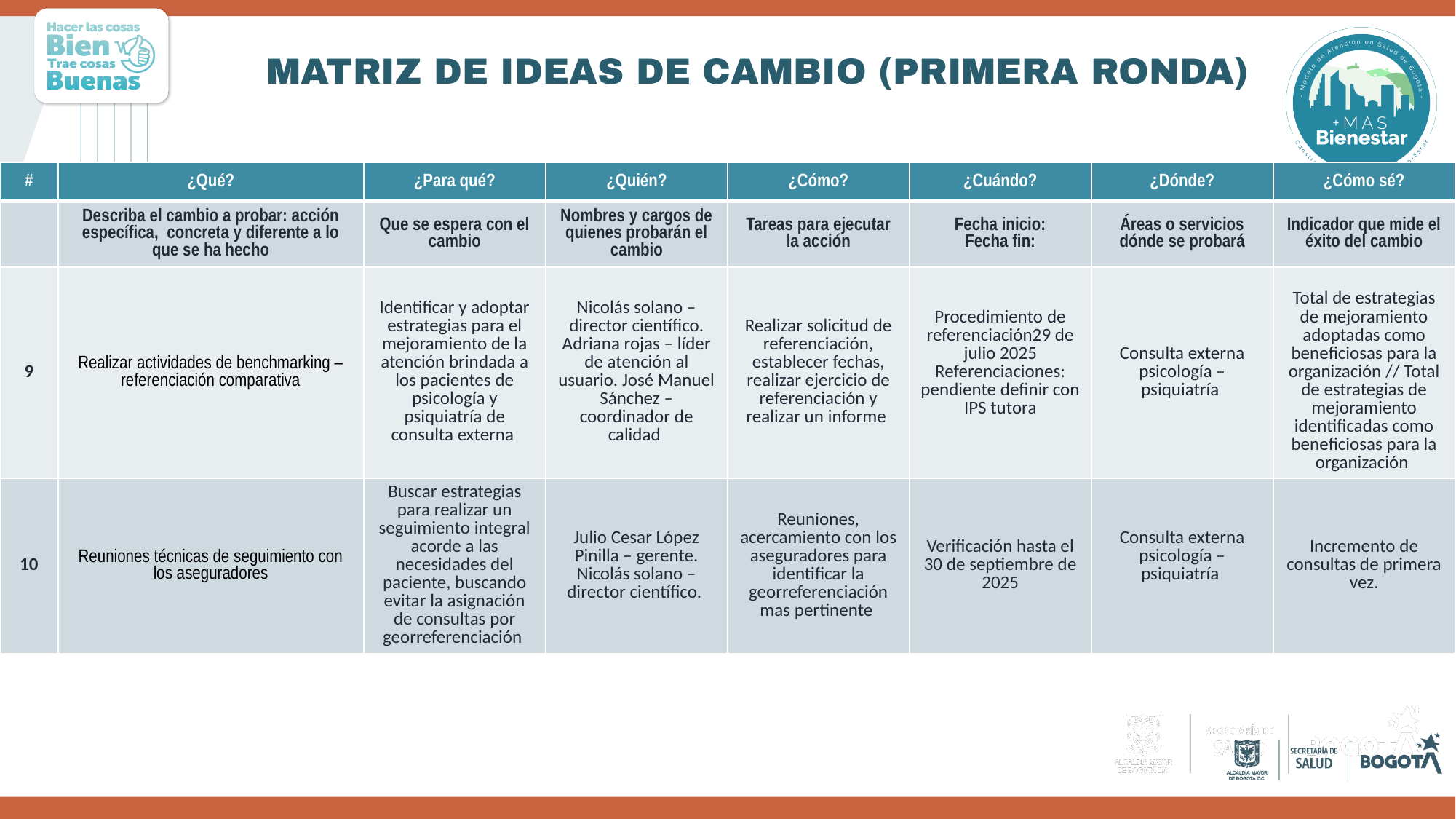

MATRIZ DE IDEAS DE CAMBIO (PRIMERA RONDA)
| # | ¿Qué? | ¿Para qué? | ¿Quién? | ¿Cómo? | ¿Cuándo? | ¿Dónde? | ¿Cómo sé? |
| --- | --- | --- | --- | --- | --- | --- | --- |
|  | Describa el cambio a probar: acción específica, concreta y diferente a lo que se ha hecho | Que se espera con el cambio | Nombres y cargos de quienes probarán el cambio | Tareas para ejecutar la acción | Fecha inicio: Fecha fin: | Áreas o servicios dónde se probará | Indicador que mide el éxito del cambio |
| 9 | Realizar actividades de benchmarking – referenciación comparativa | Identificar y adoptar estrategias para el mejoramiento de la atención brindada a los pacientes de psicología y psiquiatría de consulta externa | Nicolás solano – director científico. Adriana rojas – líder de atención al usuario. José Manuel Sánchez – coordinador de calidad | Realizar solicitud de referenciación, establecer fechas, realizar ejercicio de referenciación y realizar un informe | Procedimiento de referenciación29 de julio 2025 Referenciaciones: pendiente definir con IPS tutora | Consulta externa psicología – psiquiatría | Total de estrategias de mejoramiento adoptadas como beneficiosas para la organización // Total de estrategias de mejoramiento identificadas como beneficiosas para la organización |
| 10 | Reuniones técnicas de seguimiento con los aseguradores | Buscar estrategias para realizar un seguimiento integral acorde a las necesidades del paciente, buscando evitar la asignación de consultas por georreferenciación | Julio Cesar López Pinilla – gerente. Nicolás solano – director científico. | Reuniones, acercamiento con los aseguradores para identificar la georreferenciación mas pertinente | Verificación hasta el 30 de septiembre de 2025 | Consulta externa psicología – psiquiatría | Incremento de consultas de primera vez. |